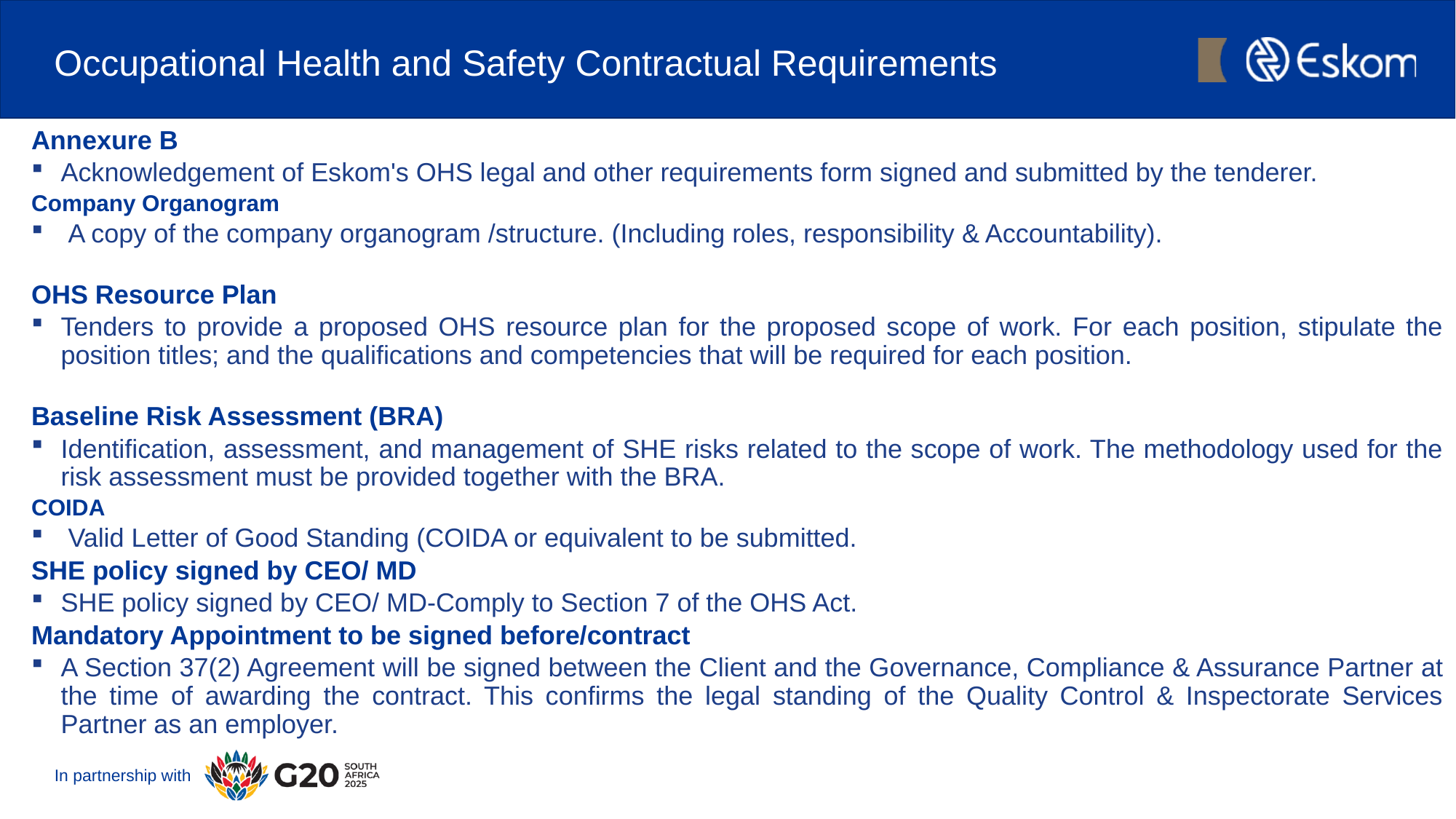

# Occupational Health and Safety Contractual Requirements
Annexure B
Acknowledgement of Eskom's OHS legal and other requirements form signed and submitted by the tenderer.
Company Organogram
 A copy of the company organogram /structure. (Including roles, responsibility & Accountability).

OHS Resource Plan
Tenders to provide a proposed OHS resource plan for the proposed scope of work. For each position, stipulate the position titles; and the qualifications and competencies that will be required for each position.

Baseline Risk Assessment (BRA)
Identification, assessment, and management of SHE risks related to the scope of work. The methodology used for the risk assessment must be provided together with the BRA.
COIDA
 Valid Letter of Good Standing (COIDA or equivalent to be submitted.
SHE policy signed by CEO/ MD
SHE policy signed by CEO/ MD-Comply to Section 7 of the OHS Act.
Mandatory Appointment to be signed before/contract
A Section 37(2) Agreement will be signed between the Client and the Governance, Compliance & Assurance Partner at the time of awarding the contract. This confirms the legal standing of the Quality Control & Inspectorate Services Partner as an employer.